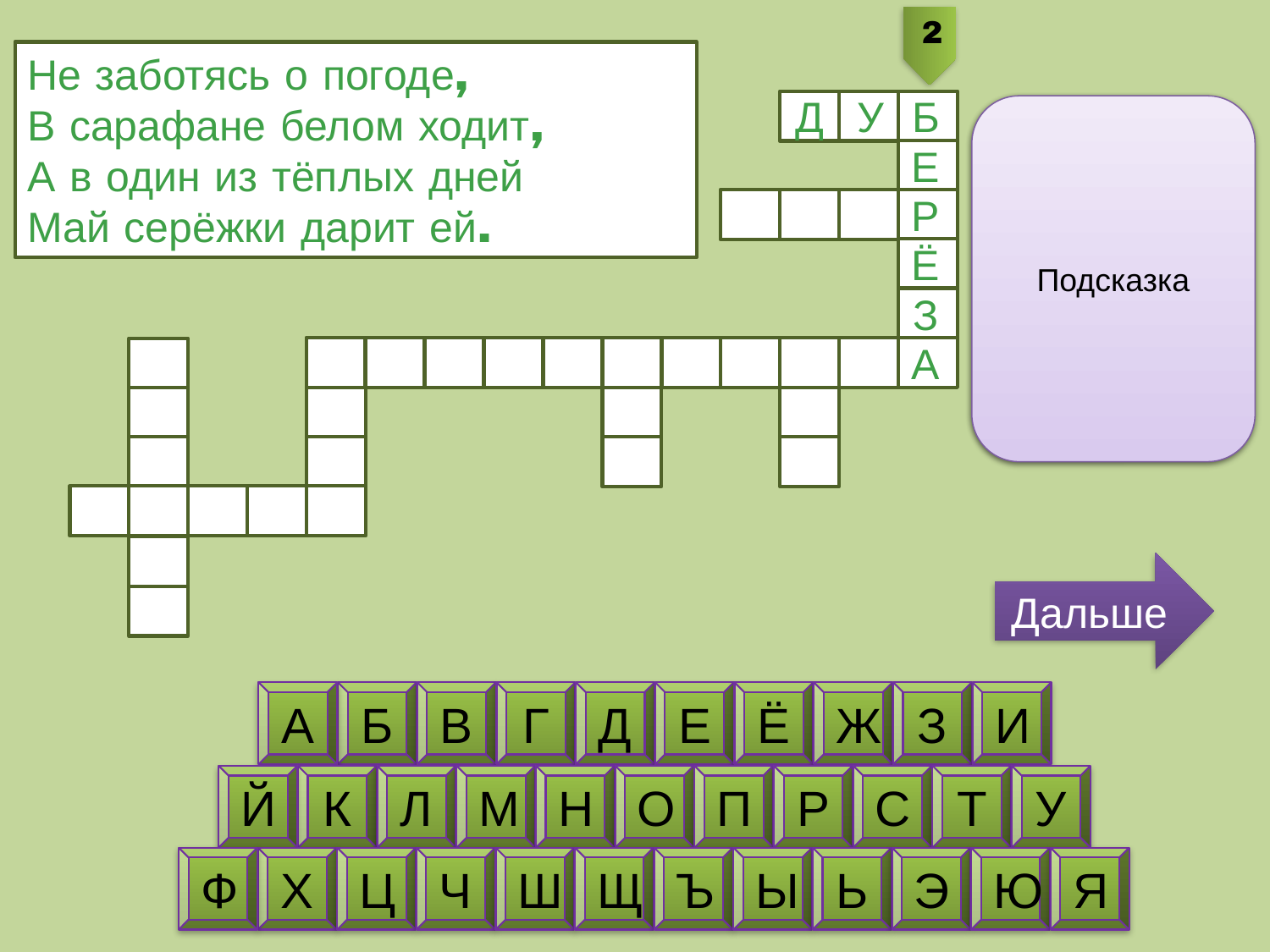

2

Не заботясь о погоде,
В сарафане белом ходит,
А в один из тёплых дней
Май серёжки дарит ей.
Д
У
Б

Подсказка

Е
Р
Ё
З
А
Дальше
А
Б
В
Г
Д
Е
Ё
Ж
З
И
Й
К
Л
М
Н
О
П
Р
С
Т
У
Ф
Х
Ц
Ч
Ш
Щ
Ъ
Ы
Ь
Э
Ю
Я